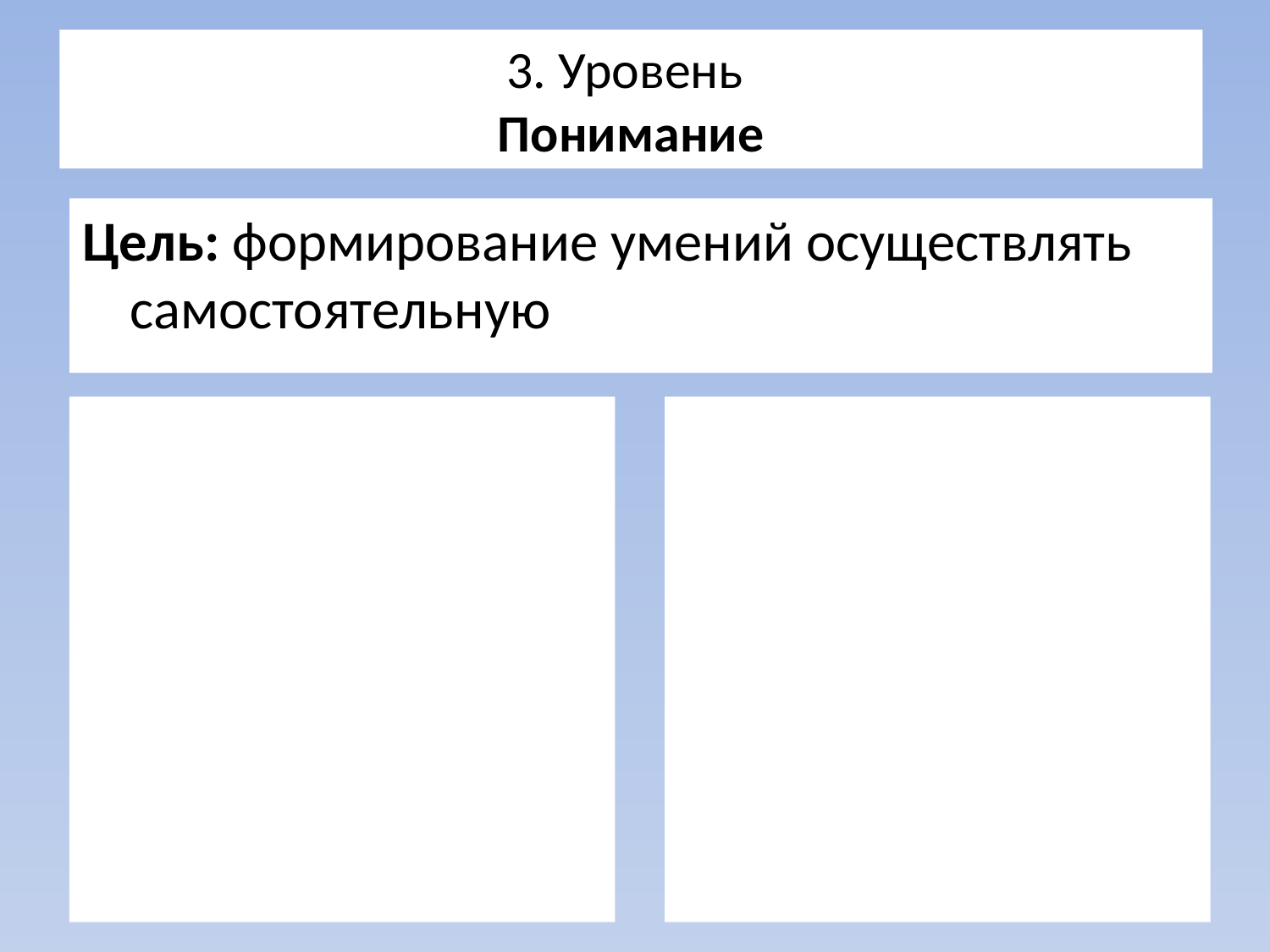

# 3. Уровень Понимание

Цель: формирование умений осуществлять самостоятельную